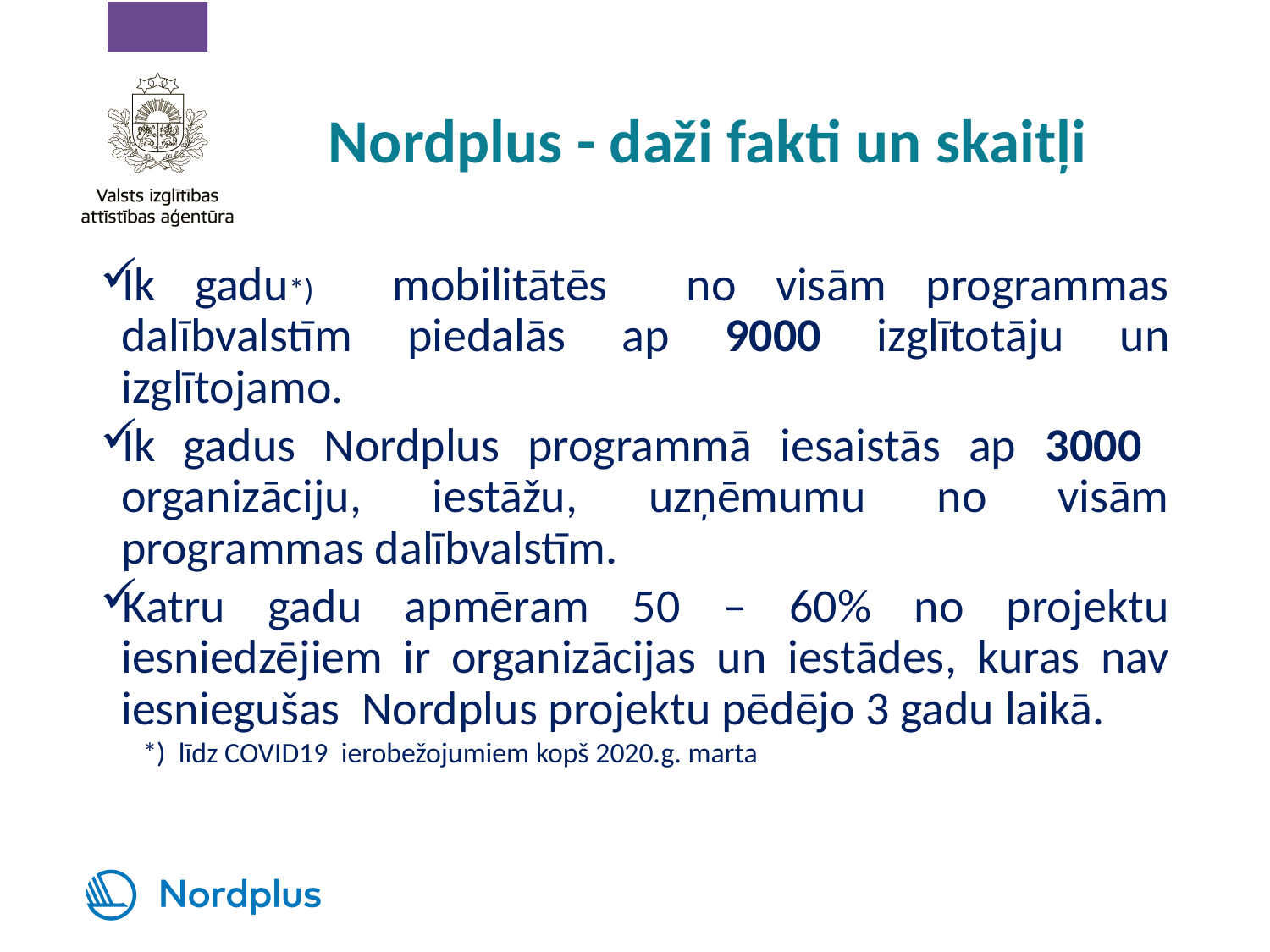

# Nordplus - daži fakti un skaitļi
Ik gadu*)  mobilitātēs  no visām programmas dalībvalstīm piedalās ap 9000 izglītotāju un izglītojamo.
Ik gadus Nordplus programmā iesaistās ap 3000  organizāciju, iestāžu, uzņēmumu no visām programmas dalībvalstīm.
Katru gadu apmēram 50 – 60% no projektu iesniedzējiem ir organizācijas un iestādes, kuras nav iesniegušas  Nordplus projektu pēdējo 3 gadu laikā.
*)  līdz COVID19  ierobežojumiem kopš 2020.g. marta